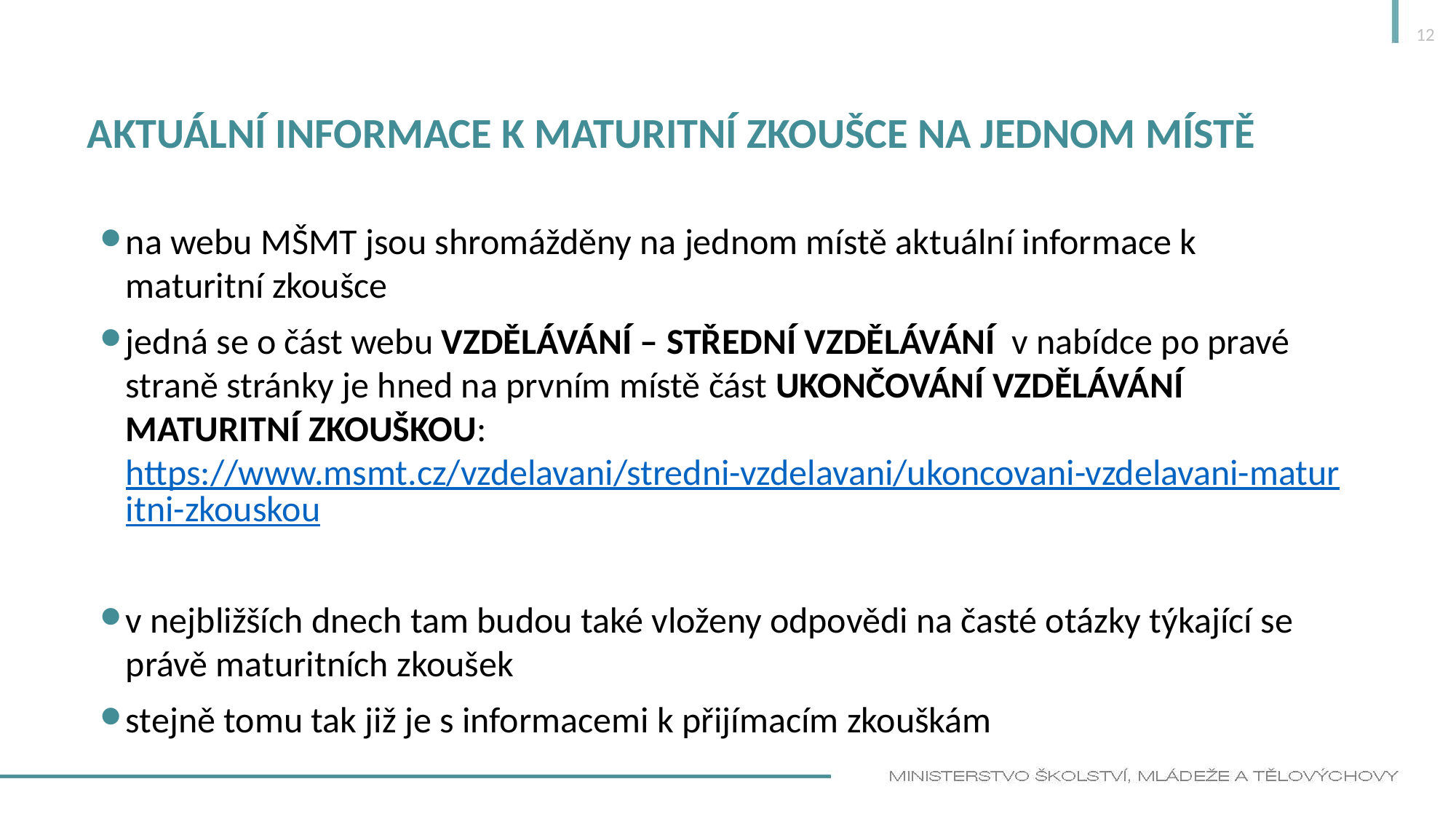

12
# Aktuální informace k maturitní zkoušce na jednom místě
na webu MŠMT jsou shromážděny na jednom místě aktuální informace k maturitní zkoušce
jedná se o část webu VZDĚLÁVÁNÍ – STŘEDNÍ VZDĚLÁVÁNÍ  v nabídce po pravé straně stránky je hned na prvním místě část Ukončování vzdělávání maturitní zkouškou: https://www.msmt.cz/vzdelavani/stredni-vzdelavani/ukoncovani-vzdelavani-maturitni-zkouskou

v nejbližších dnech tam budou také vloženy odpovědi na časté otázky týkající se právě maturitních zkoušek
stejně tomu tak již je s informacemi k přijímacím zkouškám